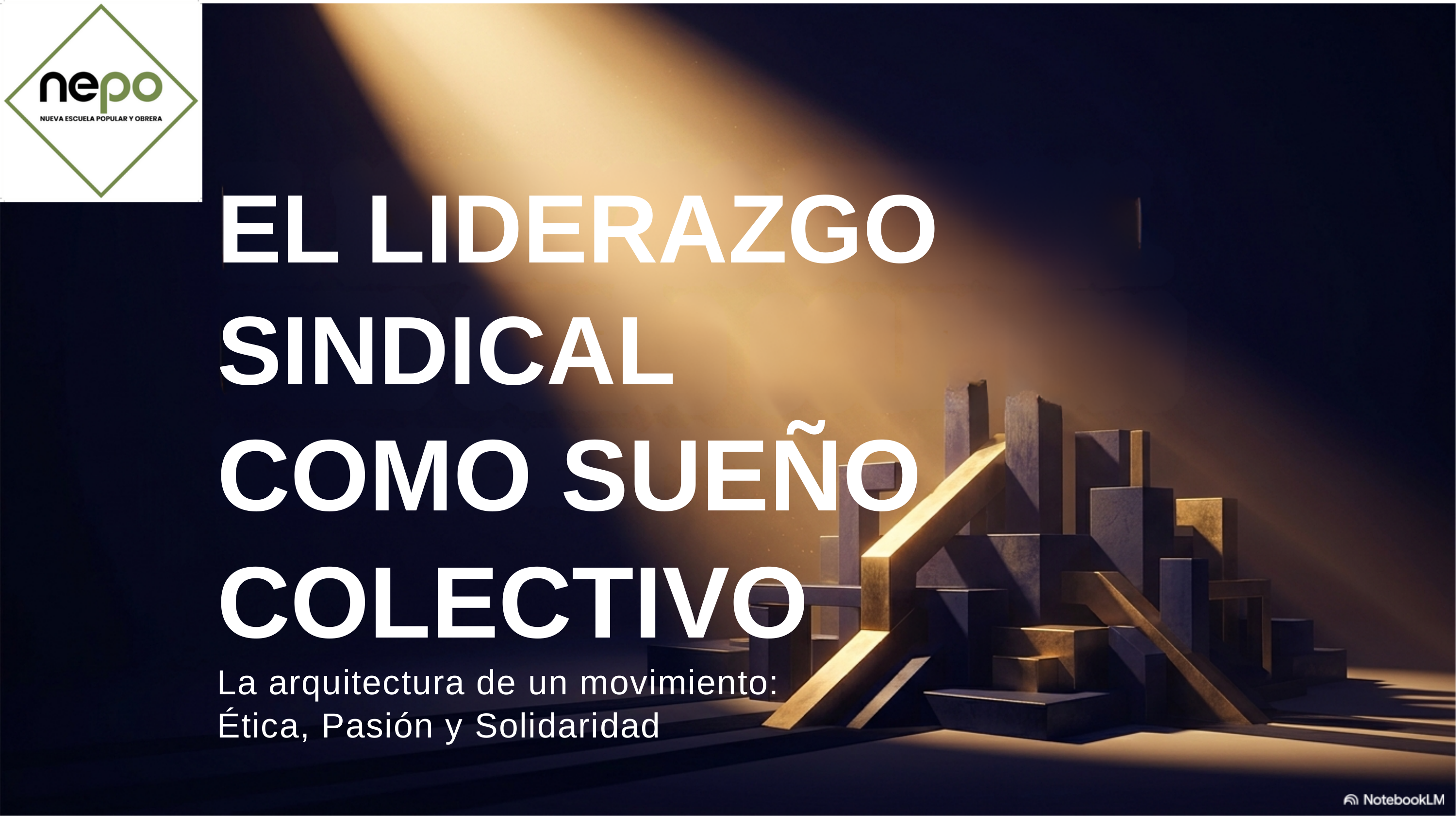

EL LIDERAZGO SINDICAL
COMO SUEÑO COLECTIVO
La arquitectura de un movimiento:
Ética, Pasión y Solidaridad